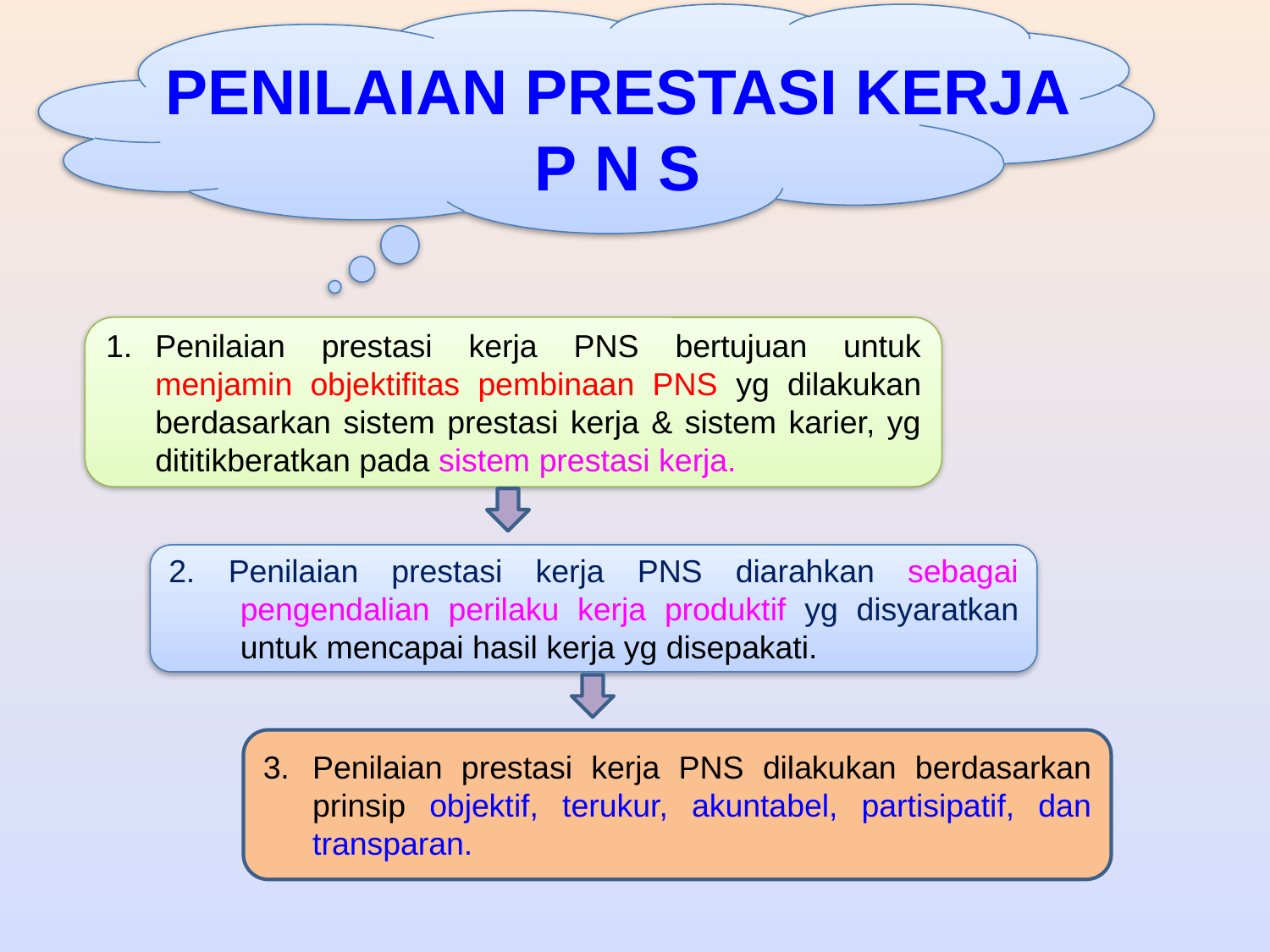

PENILAIAN PRESTASI KERJA
P N S
Penilaian prestasi kerja PNS bertujuan untuk menjamin objektifitas pembinaan PNS yg dilakukan berdasarkan sistem prestasi kerja & sistem karier, yg dititikberatkan pada sistem prestasi kerja.

2. Penilaian prestasi kerja PNS diarahkan sebagai pengendalian perilaku kerja produktif yg disyaratkan untuk mencapai hasil kerja yg disepakati.

3.	Penilaian prestasi kerja PNS dilakukan berdasarkan prinsip objektif, terukur, akuntabel, partisipatif, dan transparan.